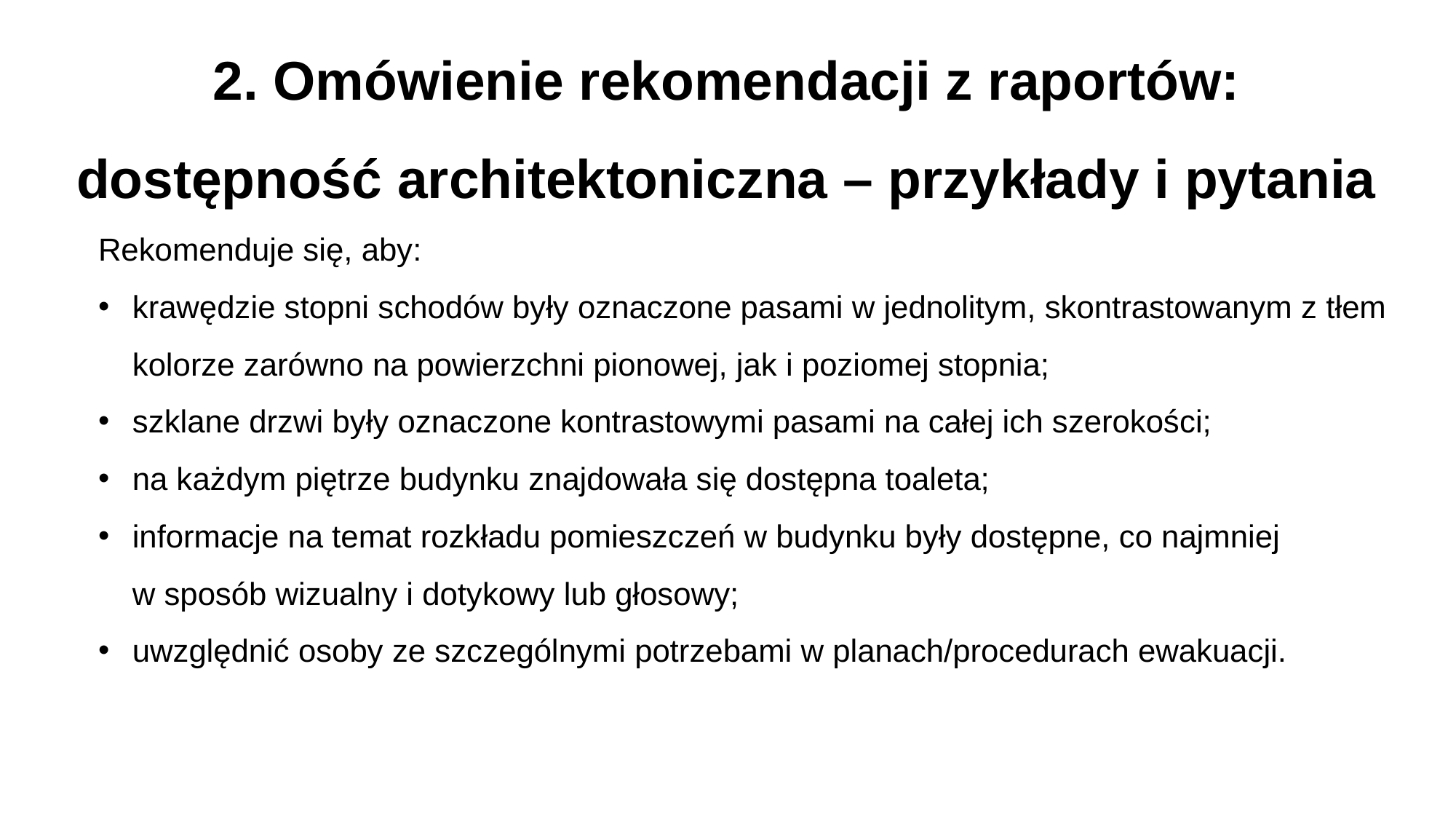

# 2. Omówienie rekomendacji z raportów: dostępność architektoniczna – przykłady i pytania
Rekomenduje się, aby:
krawędzie stopni schodów były oznaczone pasami w jednolitym, skontrastowanym z tłem kolorze zarówno na powierzchni pionowej, jak i poziomej stopnia;
szklane drzwi były oznaczone kontrastowymi pasami na całej ich szerokości;
na każdym piętrze budynku znajdowała się dostępna toaleta;
informacje na temat rozkładu pomieszczeń w budynku były dostępne, co najmniej
w sposób wizualny i dotykowy lub głosowy;
uwzględnić osoby ze szczególnymi potrzebami w planach/procedurach ewakuacji.